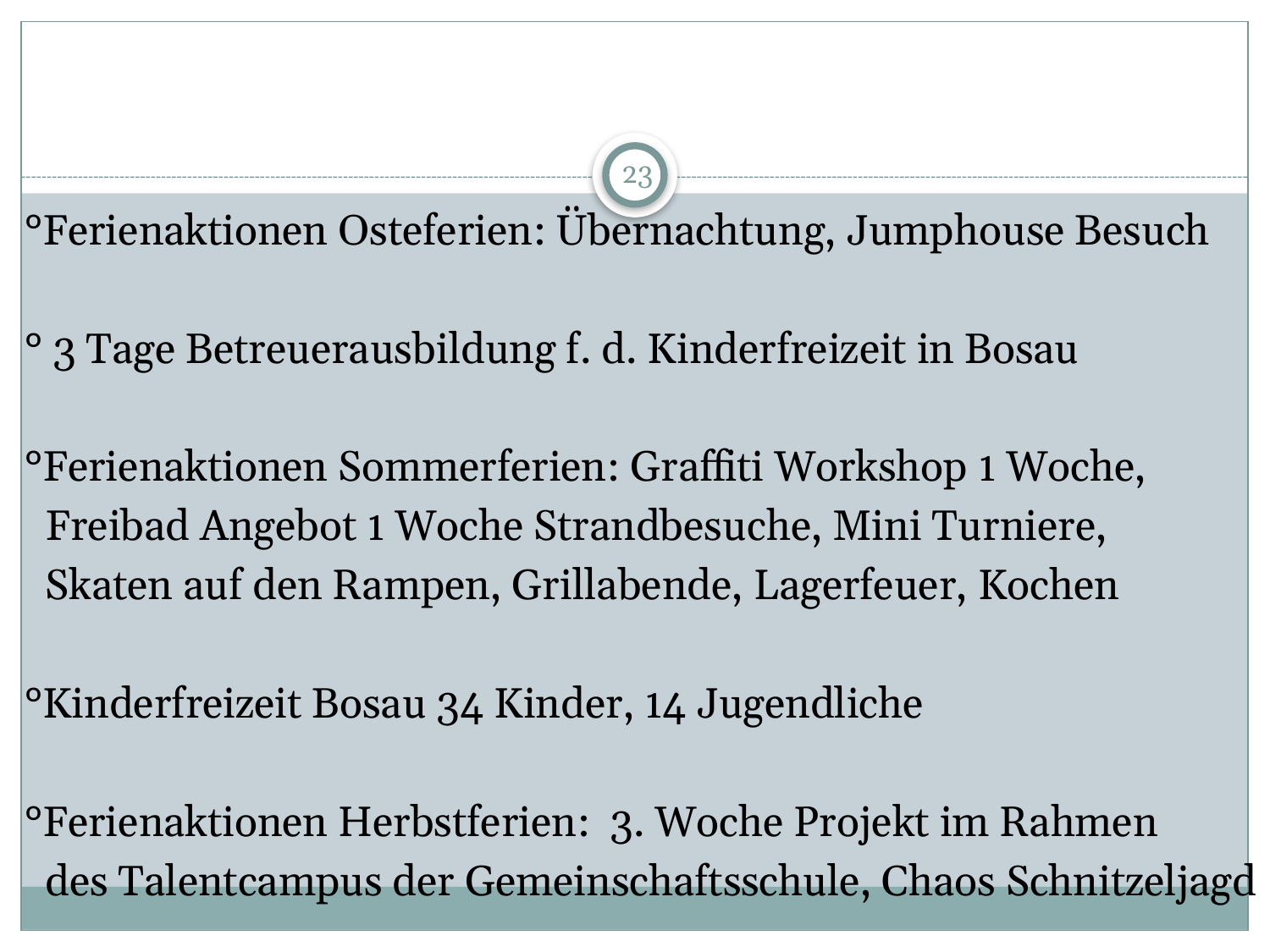

23
°Ferienaktionen Osteferien: Übernachtung, Jumphouse Besuch

° 3 Tage Betreuerausbildung f. d. Kinderfreizeit in Bosau

°Ferienaktionen Sommerferien: Graffiti Workshop 1 Woche,
  Freibad Angebot 1 Woche Strandbesuche, Mini Turniere,
  Skaten auf den Rampen, Grillabende, Lagerfeuer, Kochen

°Kinderfreizeit Bosau 34 Kinder, 14 Jugendliche

°Ferienaktionen Herbstferien:  3. Woche Projekt im Rahmen
  des Talentcampus der Gemeinschaftsschule, Chaos Schnitzeljagd